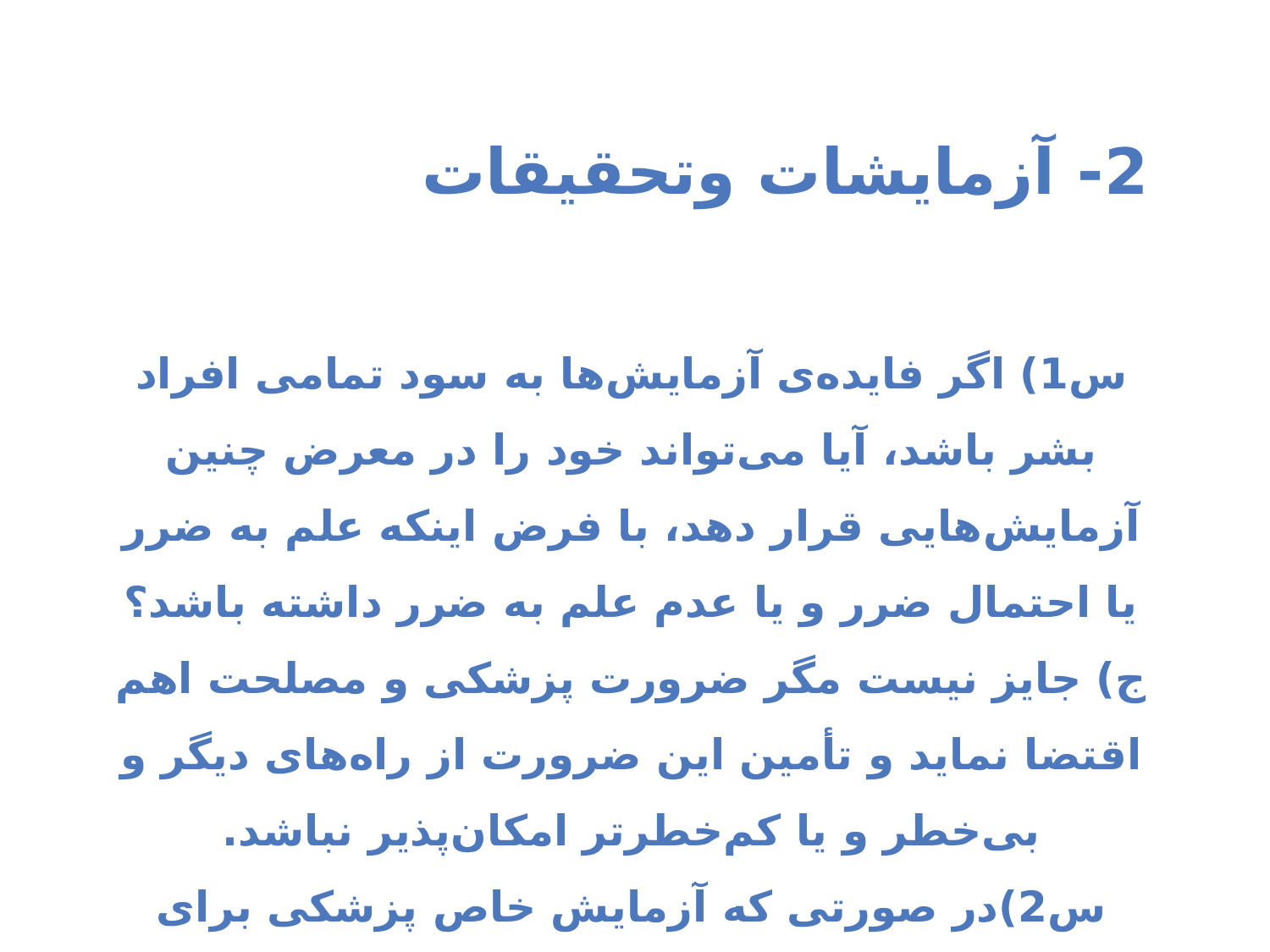

2- آزمایشات وتحقیقات
س1) اگر فایده‌ی آزمایش‌ها به سود تمامی افراد بشر باشد، آیا می‌‌تواند خود را در معرض چنین آزمایش‌هایی قرار دهد، با فرض اینکه علم به ضرر یا احتمال ضرر و یا عدم علم به ضرر داشته باشد؟
ج) جایز نیست مگر ضرورت پزشکی و مصلحت اهم اقتضا نماید و تأمین این ضرورت از راه‌های دیگر و بی‌‌خطر و یا کم‌خطرتر امکان‌پذیر نباشد.
س2)در صورتی که آزمایش خاص پزشکی برای پیشرفت علم هیچ‌گونه ضرری برای بیمار نداشته باشد، آیا پزشک بدون اطلاع به بیمار و بدون کسب اجازه‌ی او می‌‌تواند چنین اقدامی نماید؟
ج) جایز نیست.